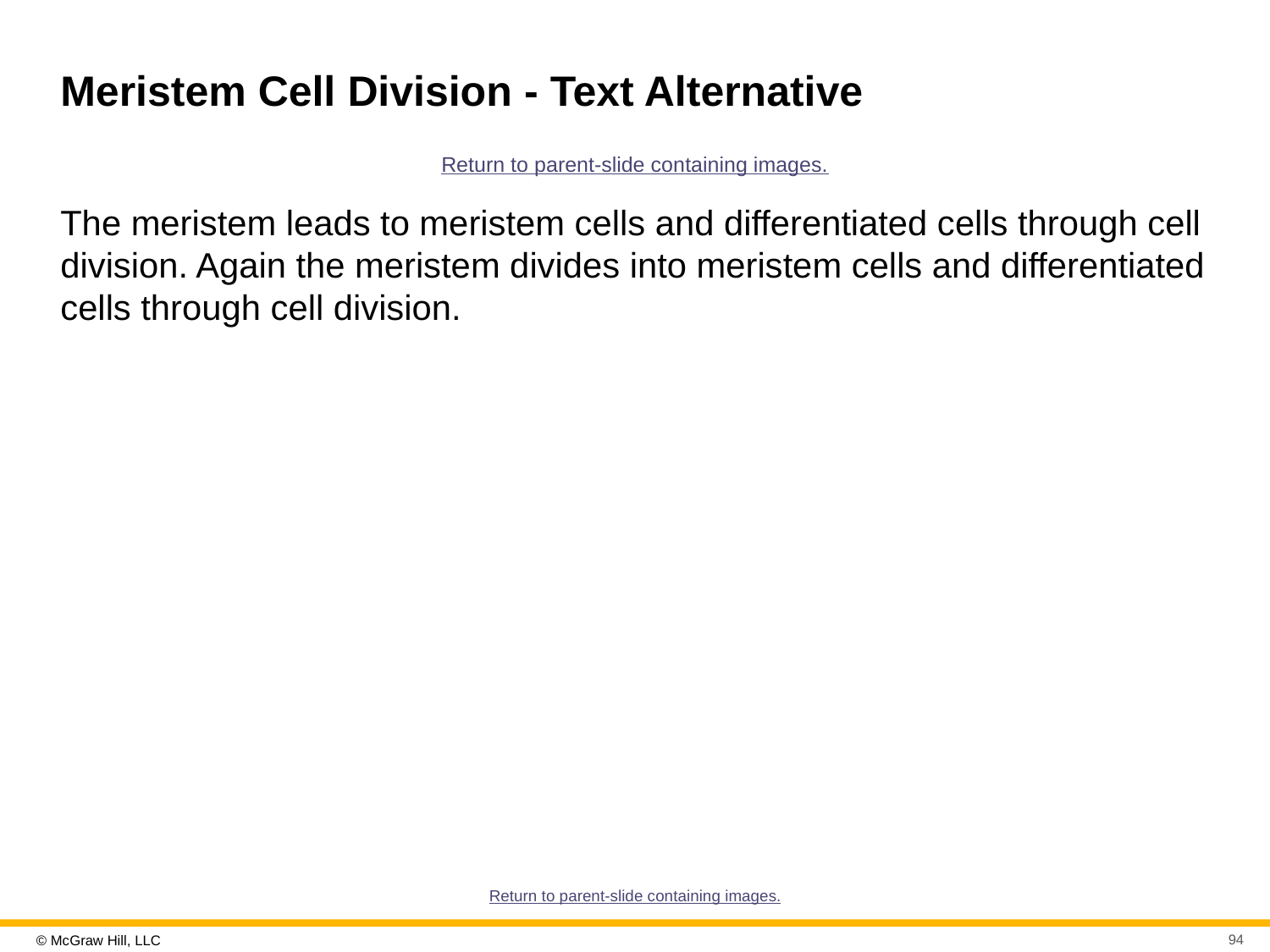

# Meristem Cell Division - Text Alternative
Return to parent-slide containing images.
The meristem leads to meristem cells and differentiated cells through cell division. Again the meristem divides into meristem cells and differentiated cells through cell division.
Return to parent-slide containing images.
94